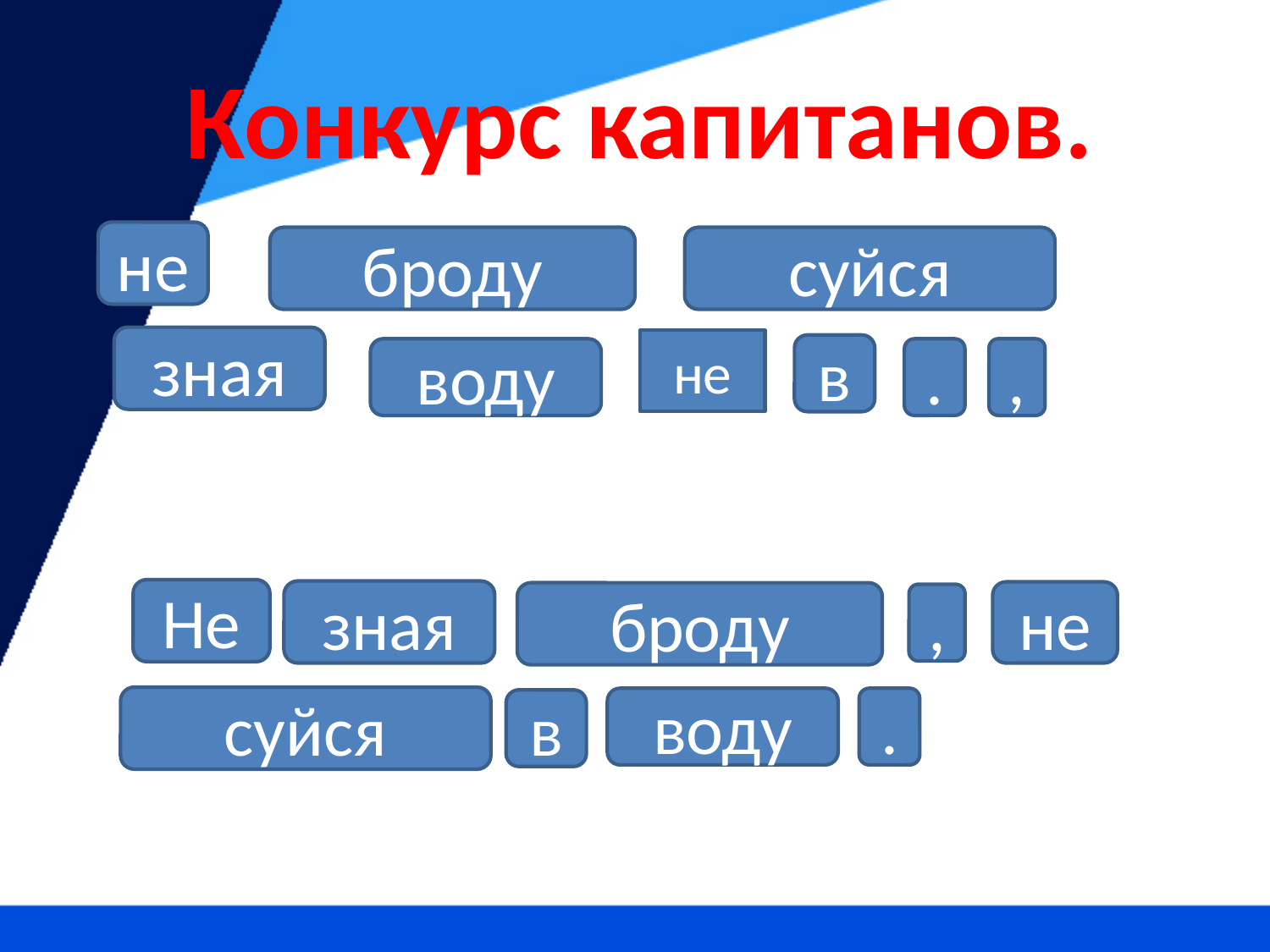

Конкурс капитанов.
не
броду
суйся
зная
не
в
воду
.
,
Не
зная
не
броду
,
суйся
воду
.
в